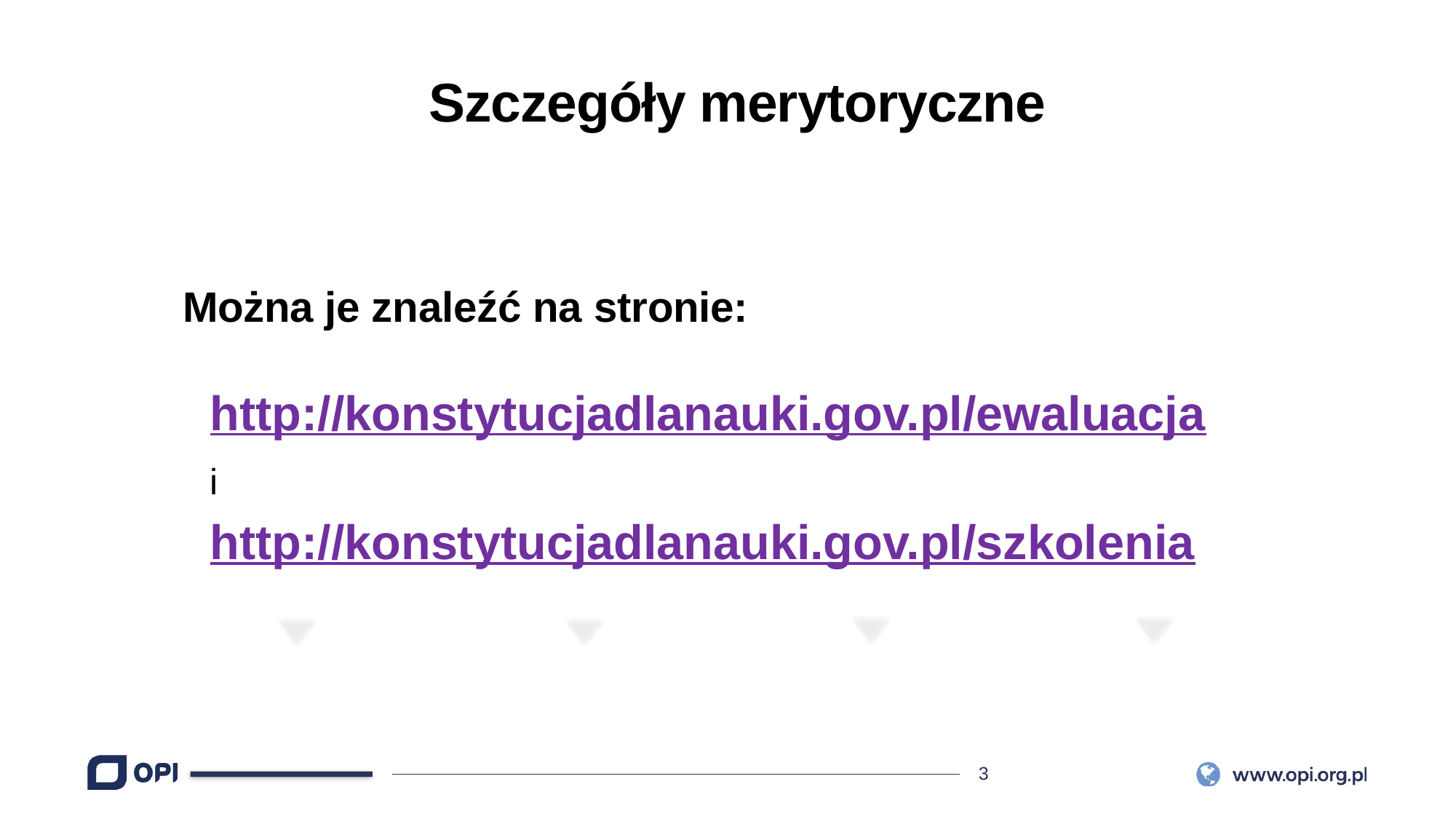

Szczegóły merytoryczne
01
02
03

Można je znaleźć na stronie:

http://konstytucjadlanauki.gov.pl/ewaluacja
i
http://konstytucjadlanauki.gov.pl/szkolenia

INFOGRAPHIC
INFOGRAPHIC